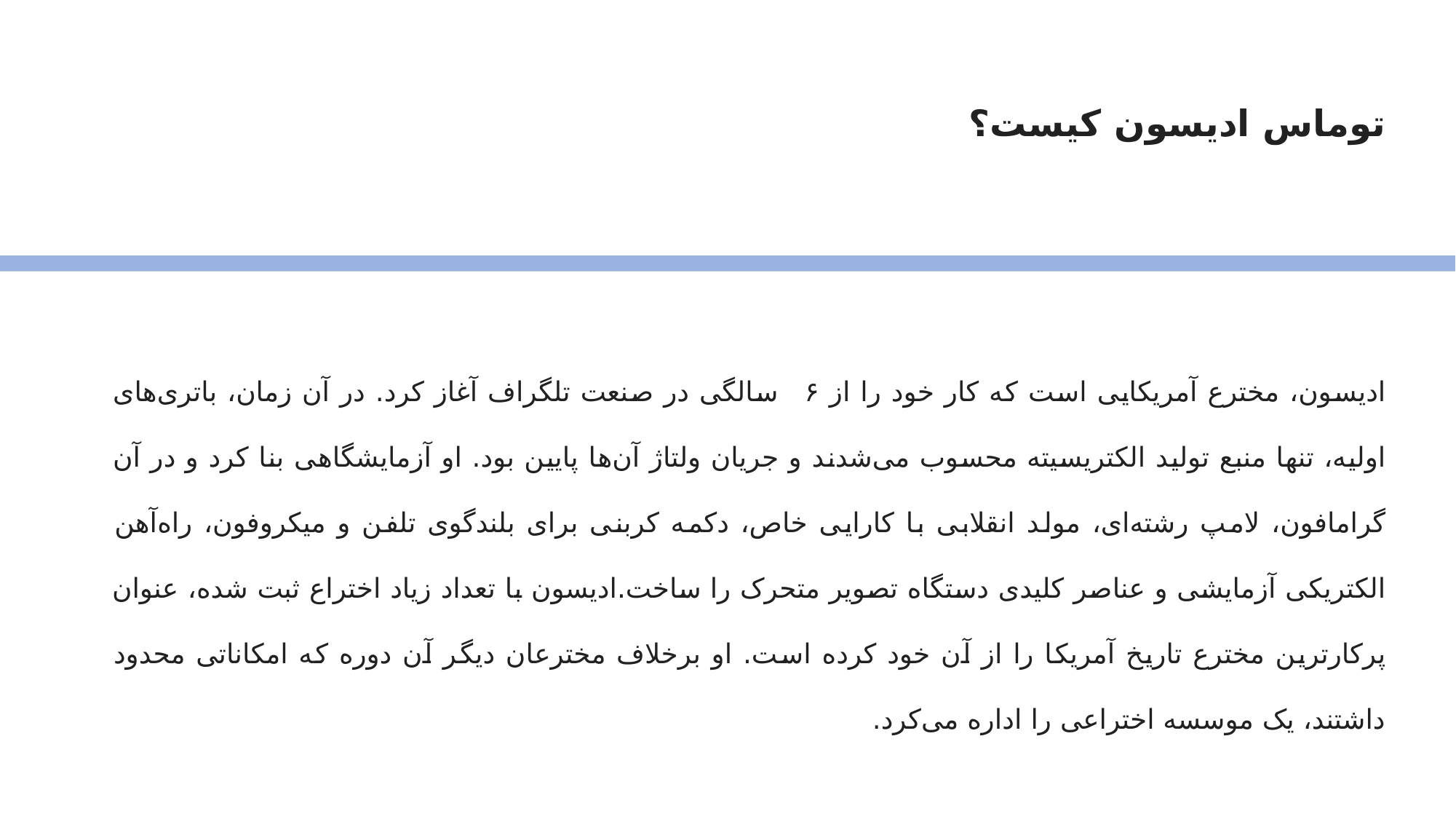

توماس ادیسون کیست؟

ادیسون، مخترع آمریکایی است که کار خود را از ۱۶ سالگی در صنعت تلگراف آغاز کرد. در آن زمان، باتری‌های اولیه، تنها منبع تولید الکتریسیته محسوب می‌شدند و جریان ولتاژ آن‌ها پایین بود. او آزمایشگاهی بنا کرد و در آن گرامافون، لامپ رشته‌ای، مولد انقلابی با کارایی خاص، دکمه کربنی برای بلندگوی تلفن و میکروفون، راه‌آهن الکتریکی آزمایشی و عناصر کلیدی دستگاه تصویر متحرک را ساخت.ادیسون با تعداد زیاد اختراع ثبت شده، عنوان پرکارترین مخترع تاریخ آمریکا را از آن خود کرده است. او برخلاف مخترعان دیگر آن دوره که امکاناتی محدود داشتند، یک موسسه اختراعی را اداره می‌کرد.